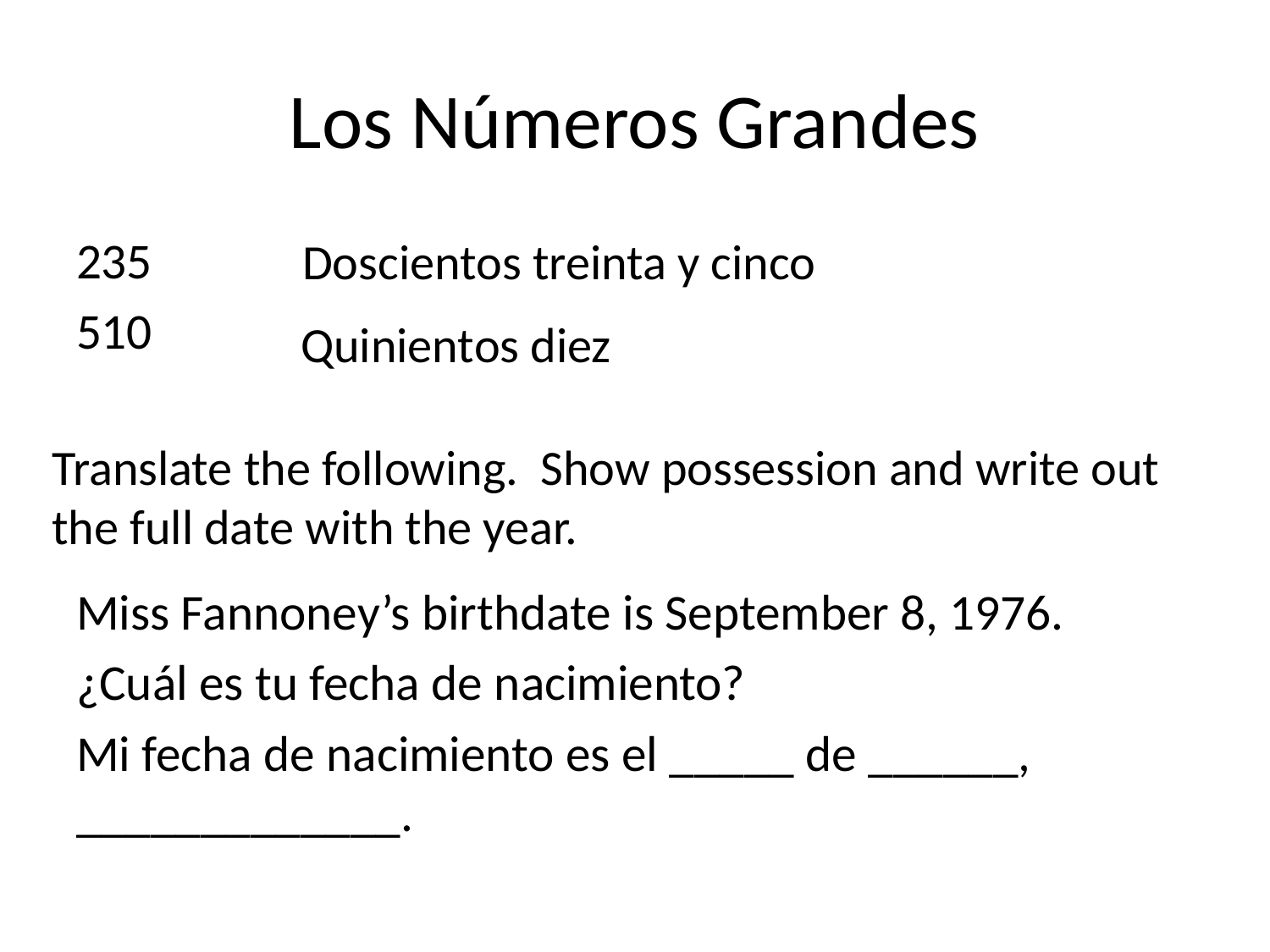

# Los Números Grandes
235
510

Miss Fannoney’s birthdate is September 8, 1976.
¿Cuál es tu fecha de nacimiento?
Mi fecha de nacimiento es el _____ de ______, _____________.

Doscientos treinta y cinco
Quinientos diez
Translate the following.  Show possession and write out the full date with the year.